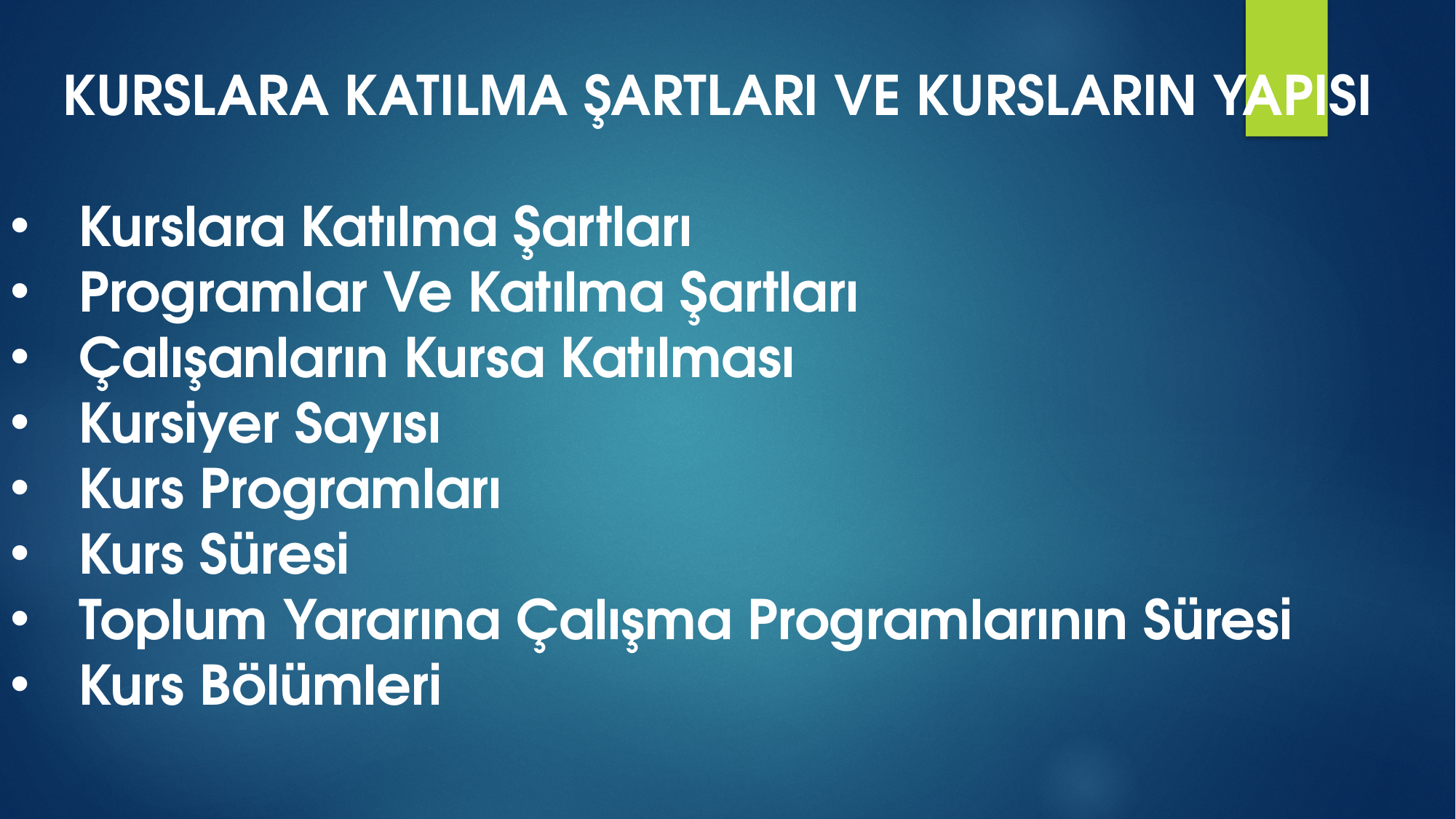

KURSLARA KATILMA ŞARTLARI VE KURSLARIN YAPISI

Kurslara Katılma Şartları
Programlar Ve Katılma Şartları
Çalışanların Kursa Katılması
Kursiyer Sayısı
Kurs Programları
Kurs Süresi
Toplum Yararına Çalışma Programlarının Süresi
Kurs Bölümleri